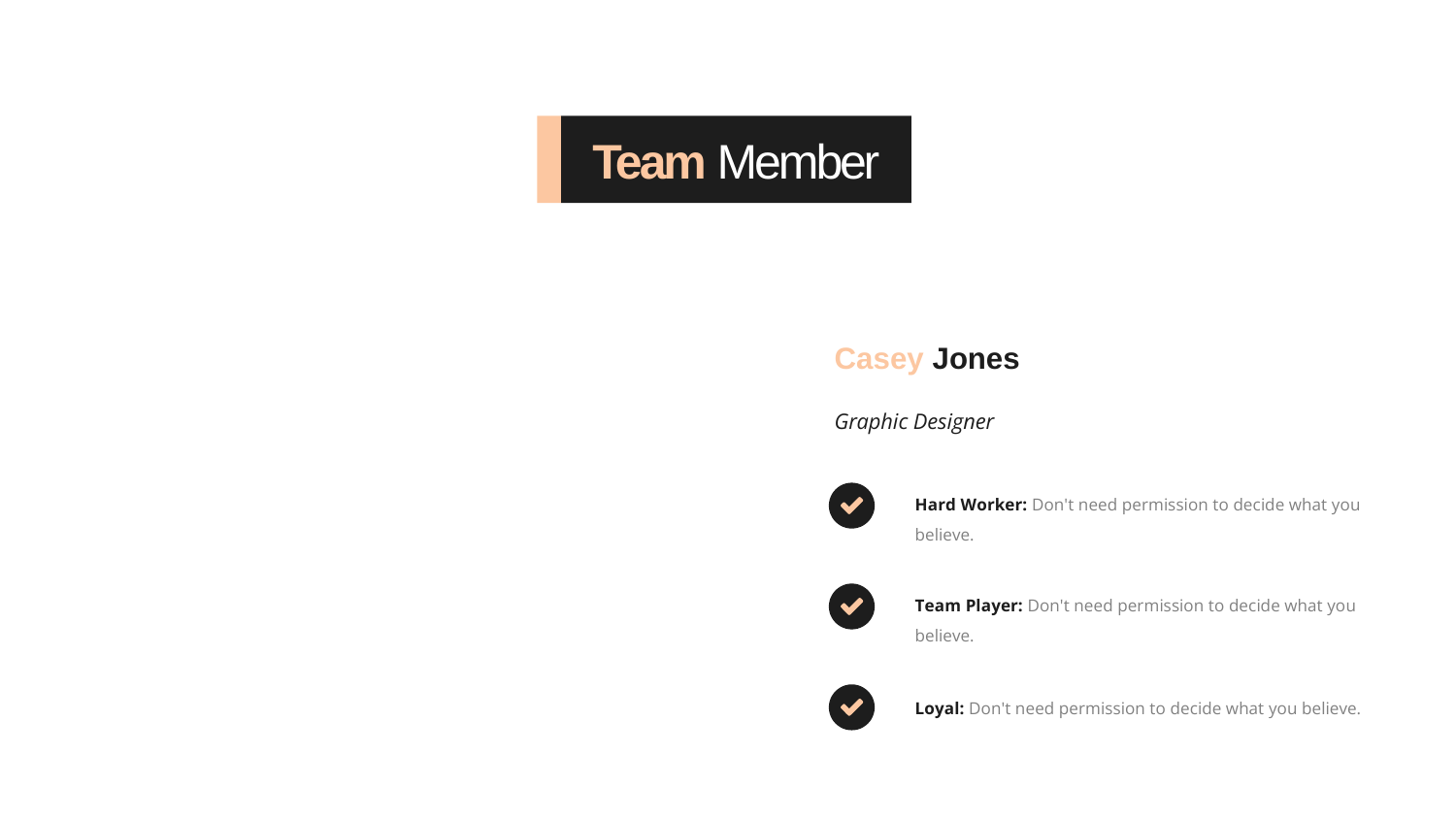

Team Member

Casey Jones
Graphic Designer
Hard Worker: Don't need permission to decide what you believe.

Team Player: Don't need permission to decide what you believe.

Loyal: Don't need permission to decide what you believe.